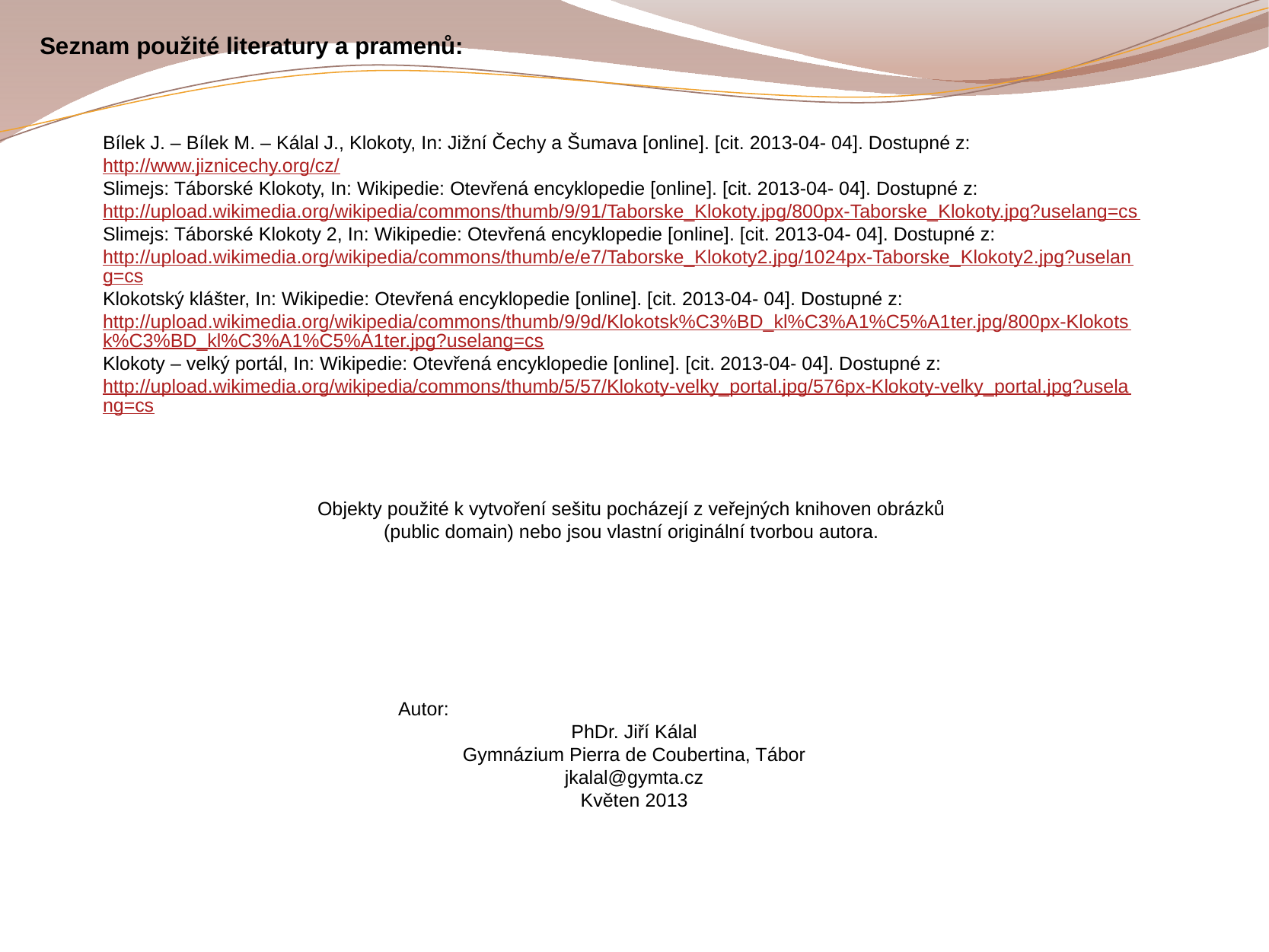

Seznam použité literatury a pramenů:
Bílek J. – Bílek M. – Kálal J., Klokoty, In: Jižní Čechy a Šumava [online]. [cit. 2013-04- 04]. Dostupné z: http://www.jiznicechy.org/cz/
Slimejs: Táborské Klokoty, In: Wikipedie: Otevřená encyklopedie [online]. [cit. 2013-04- 04]. Dostupné z: http://upload.wikimedia.org/wikipedia/commons/thumb/9/91/Taborske_Klokoty.jpg/800px-Taborske_Klokoty.jpg?uselang=cs
Slimejs: Táborské Klokoty 2, In: Wikipedie: Otevřená encyklopedie [online]. [cit. 2013-04- 04]. Dostupné z:
http://upload.wikimedia.org/wikipedia/commons/thumb/e/e7/Taborske_Klokoty2.jpg/1024px-Taborske_Klokoty2.jpg?uselang=cs
Klokotský klášter, In: Wikipedie: Otevřená encyklopedie [online]. [cit. 2013-04- 04]. Dostupné z:
http://upload.wikimedia.org/wikipedia/commons/thumb/9/9d/Klokotsk%C3%BD_kl%C3%A1%C5%A1ter.jpg/800px-Klokotsk%C3%BD_kl%C3%A1%C5%A1ter.jpg?uselang=cs
Klokoty – velký portál, In: Wikipedie: Otevřená encyklopedie [online]. [cit. 2013-04- 04]. Dostupné z: http://upload.wikimedia.org/wikipedia/commons/thumb/5/57/Klokoty-velky_portal.jpg/576px-Klokoty-velky_portal.jpg?uselang=cs
Objekty použité k vytvoření sešitu pocházejí z veřejných knihoven obrázků (public domain) nebo jsou vlastní originální tvorbou autora.
Autor:
PhDr. Jiří Kálal
Gymnázium Pierra de Coubertina, Tábor
jkalal@gymta.cz
Květen 2013